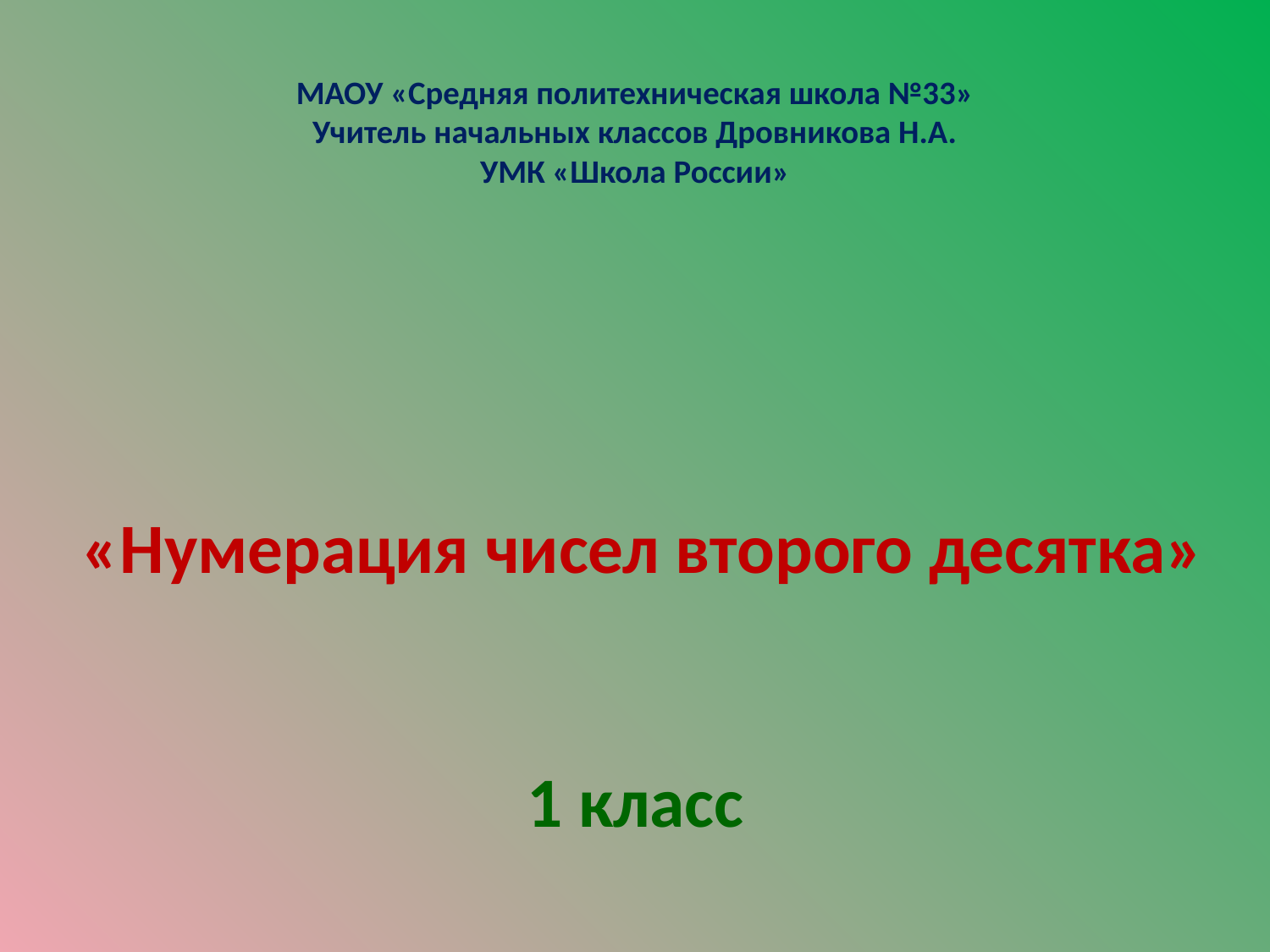

# МАОУ «Средняя политехническая школа №33» Учитель начальных классов Дровникова Н.А. УМК «Школа России»

 «Нумерация чисел второго десятка»

1 класс